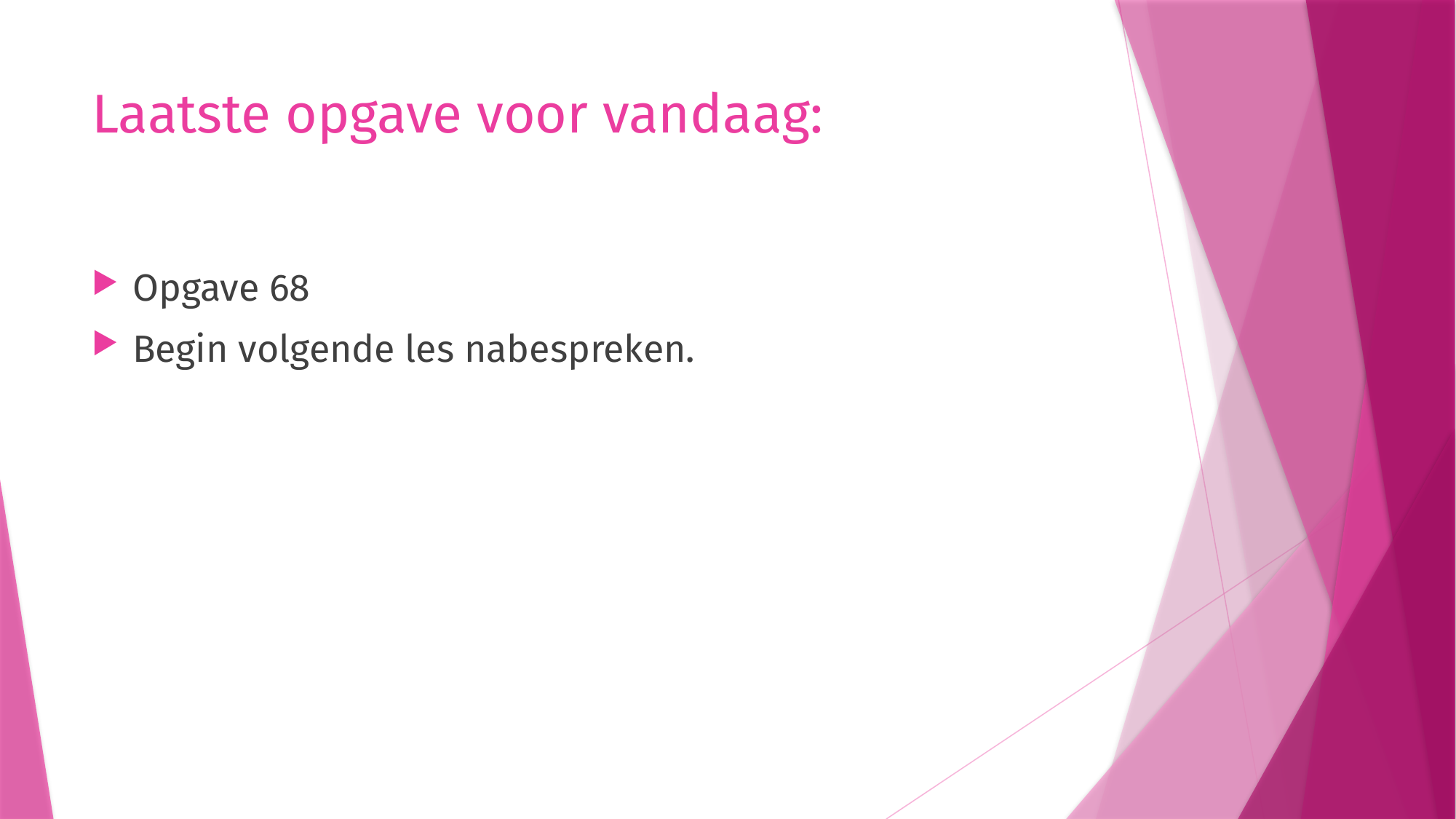

# Laatste opgave voor vandaag:
Opgave 68
Begin volgende les nabespreken.